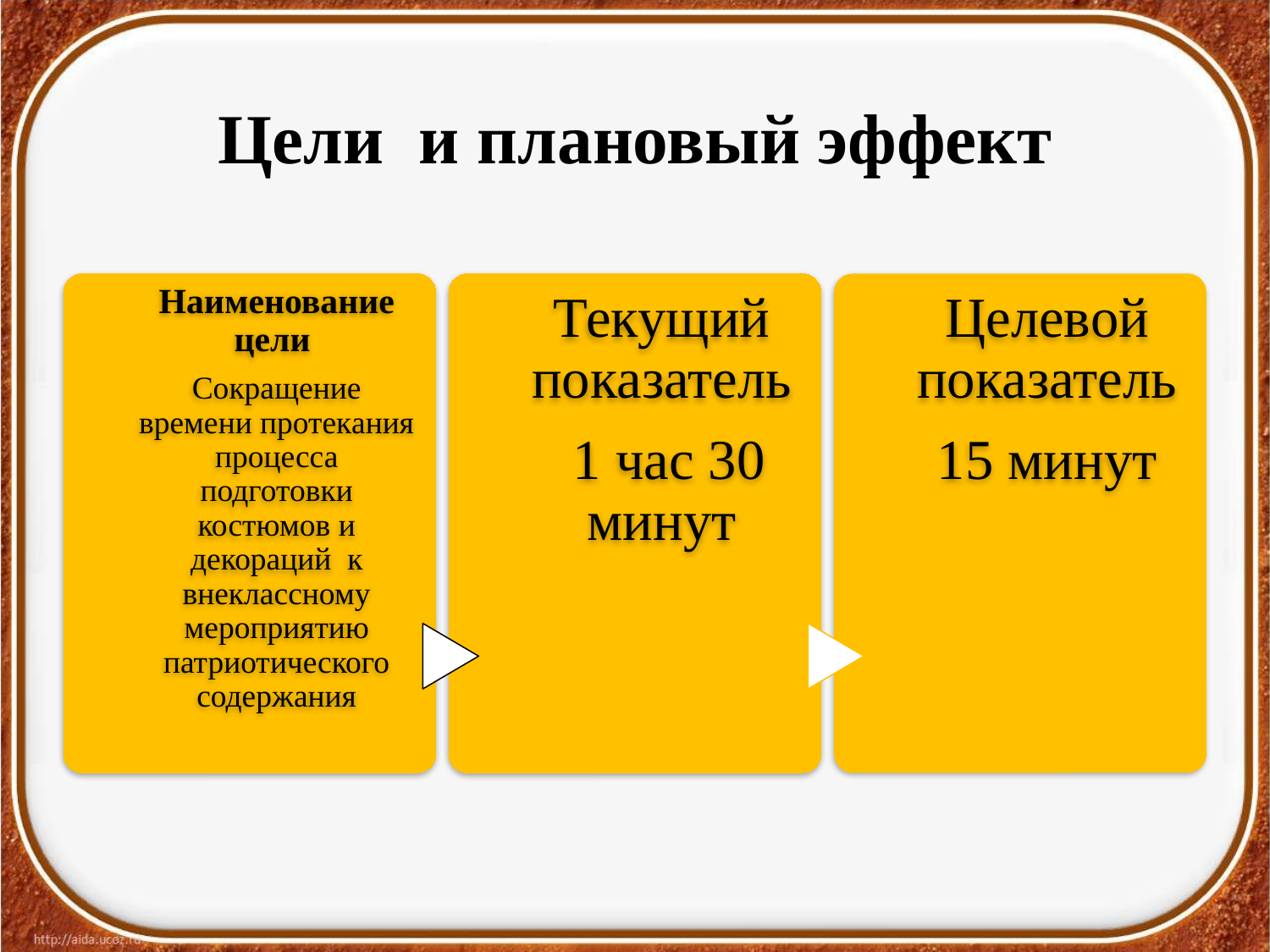

# Цели  и плановый эффект

Наименование цели
Сокращение времени протекания процесса подготовки костюмов и декораций  к внеклассному мероприятию патриотического содержания

Текущий показатель
 1 час 30 минут

Целевой показатель
15 минут